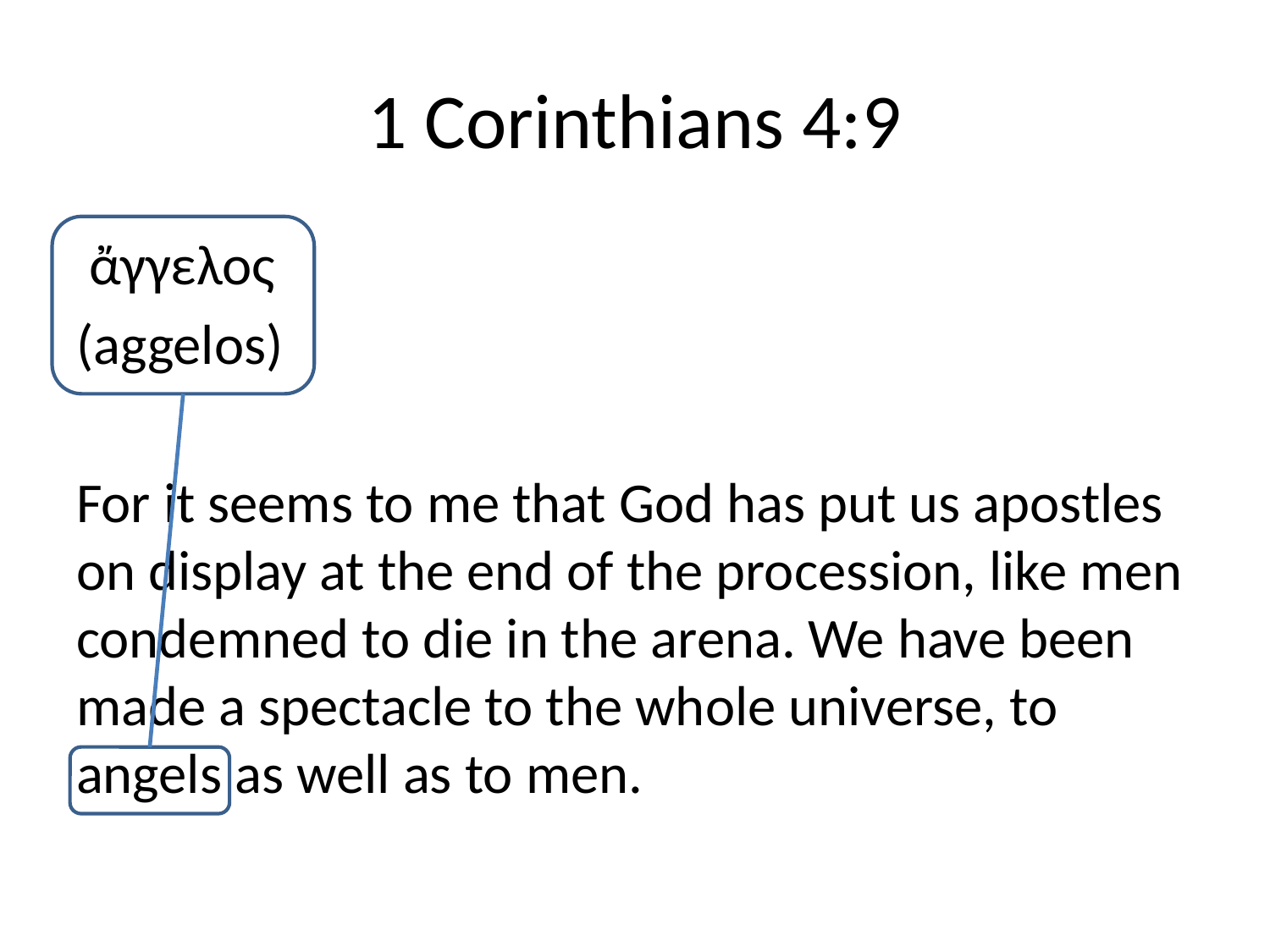

# 1 Corinthians 4:9

 ἄγγελος
(aggelos)

For it seems to me that God has put us apostles on display at the end of the procession, like men condemned to die in the arena. We have been made a spectacle to the whole universe, to angels as well as to men.